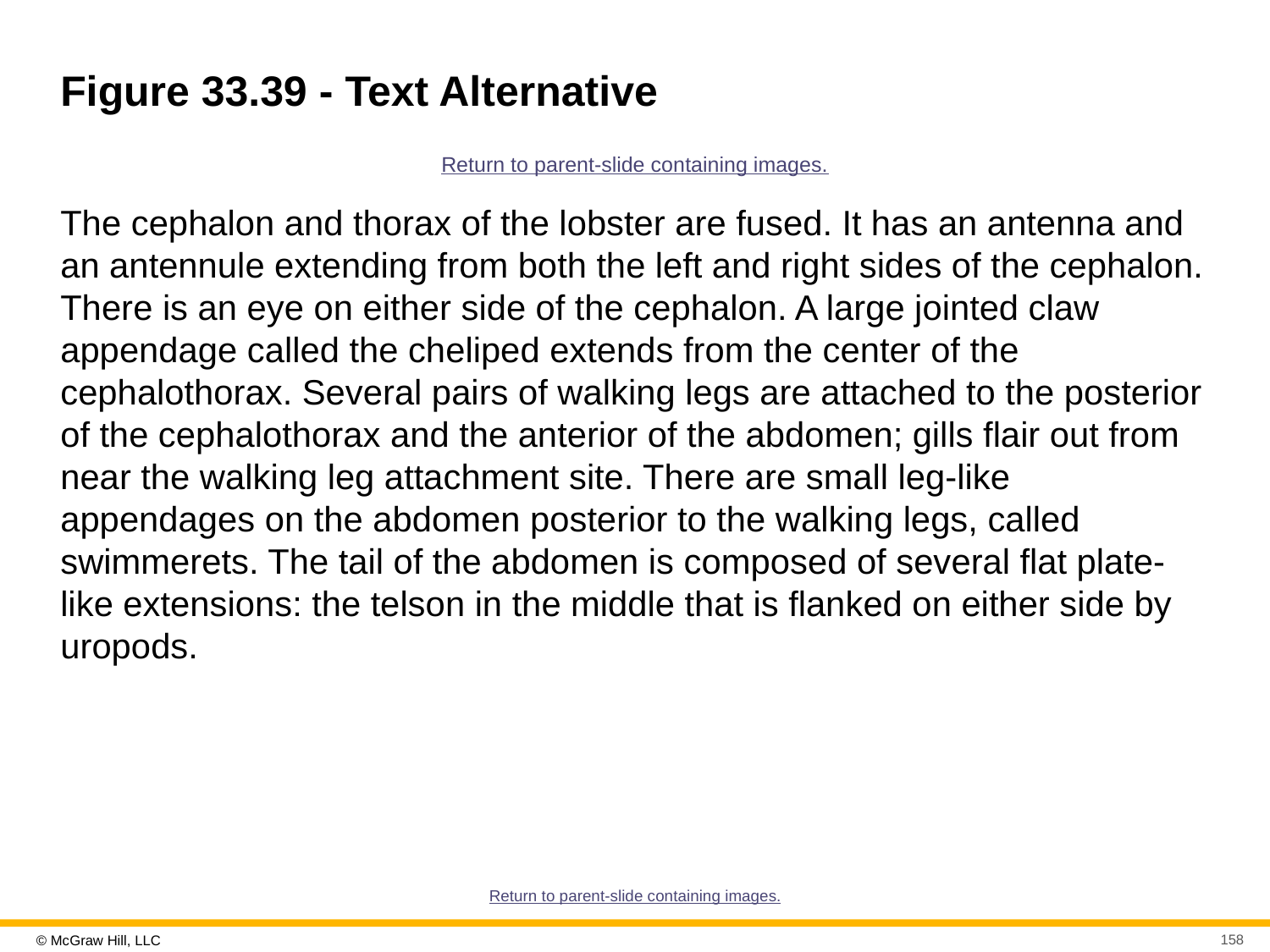

# Figure 33.39 - Text Alternative
Return to parent-slide containing images.
The cephalon and thorax of the lobster are fused. It has an antenna and an antennule extending from both the left and right sides of the cephalon. There is an eye on either side of the cephalon. A large jointed claw appendage called the cheliped extends from the center of the cephalothorax. Several pairs of walking legs are attached to the posterior of the cephalothorax and the anterior of the abdomen; gills flair out from near the walking leg attachment site. There are small leg-like appendages on the abdomen posterior to the walking legs, called swimmerets. The tail of the abdomen is composed of several flat plate-like extensions: the telson in the middle that is flanked on either side by uropods.
Return to parent-slide containing images.
158